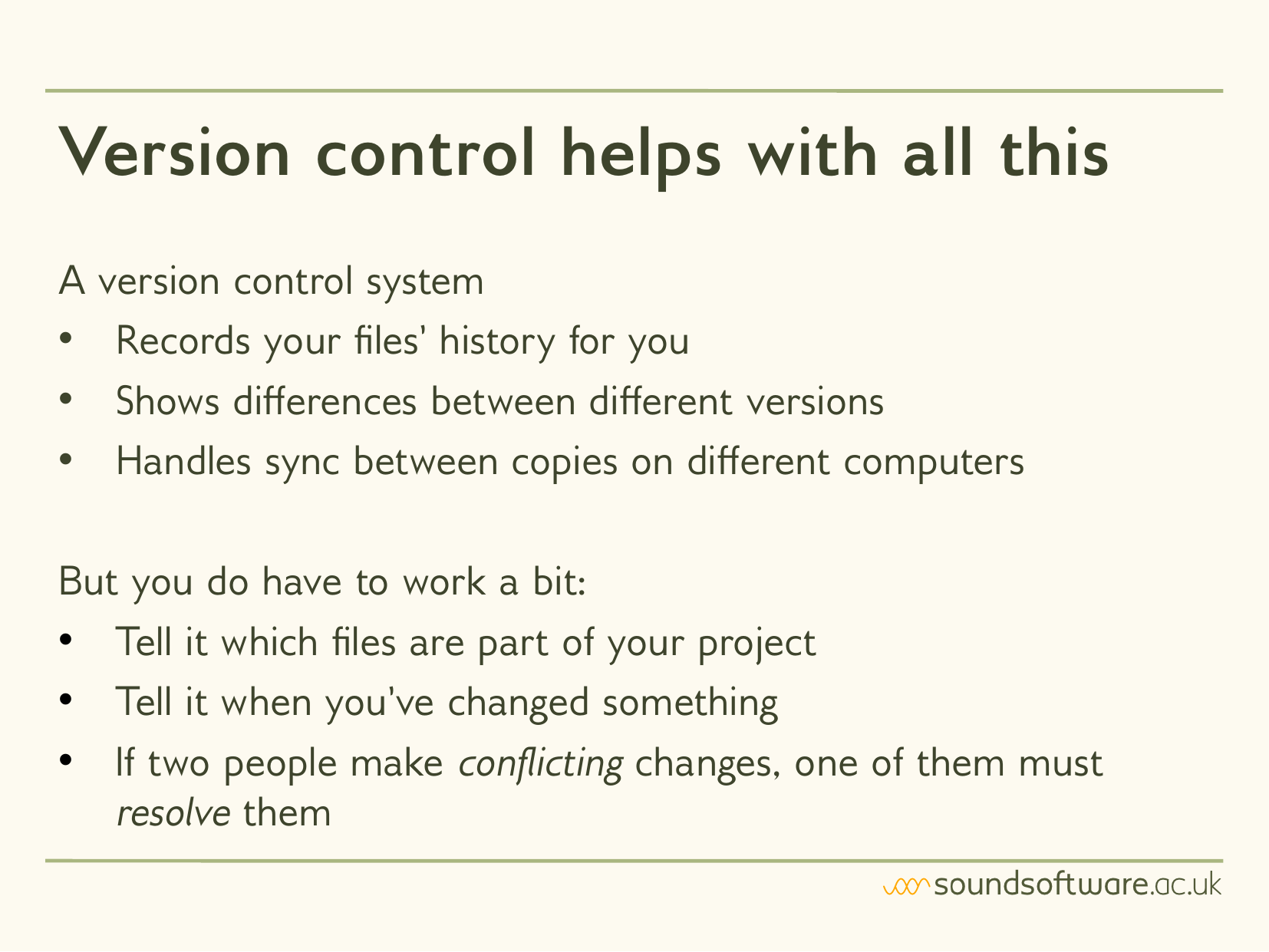

# Version control helps with all this
A version control system
Records your files' history for you
Shows differences between different versions
Handles sync between copies on different computers

But you do have to work a bit:
Tell it which files are part of your project
Tell it when you've changed something
If two people make conflicting changes, one of them must resolve them